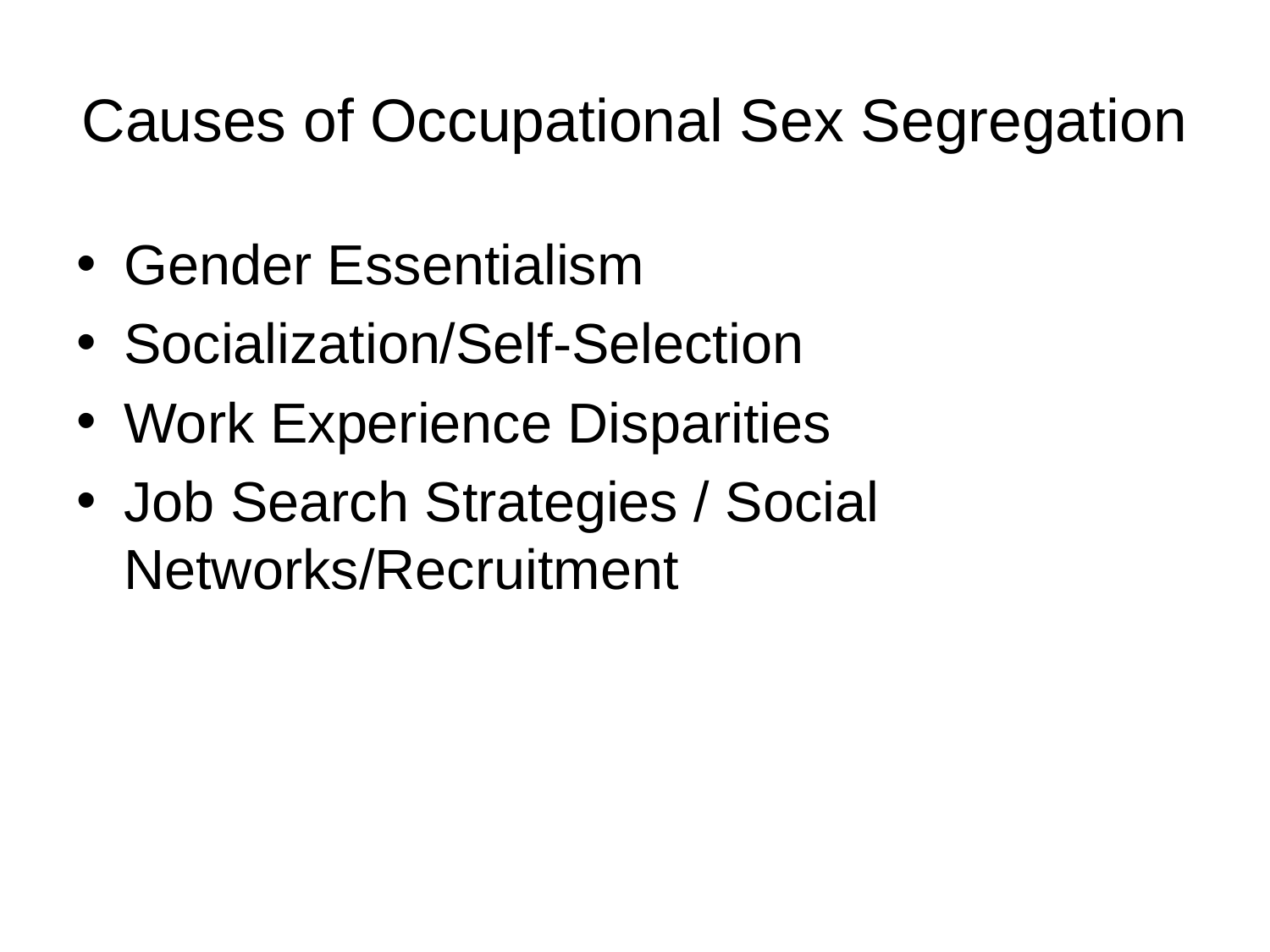

# Causes of Occupational Sex Segregation
Gender Essentialism
Socialization/Self-Selection
Work Experience Disparities
Job Search Strategies / Social Networks/Recruitment